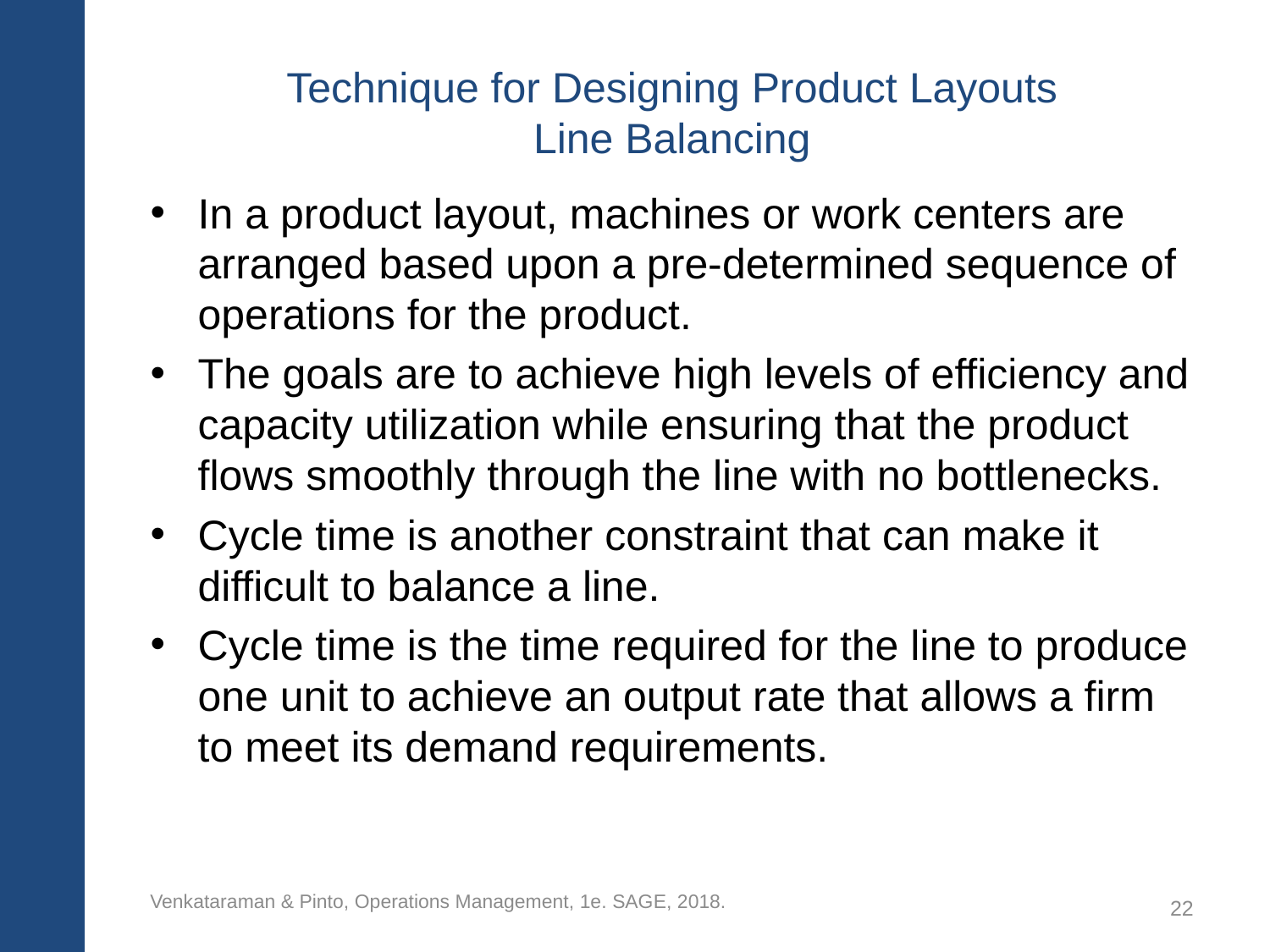

# Technique for Designing Product Layouts Line Balancing
In a product layout, machines or work centers are arranged based upon a pre-determined sequence of operations for the product.
The goals are to achieve high levels of efficiency and capacity utilization while ensuring that the product flows smoothly through the line with no bottlenecks.
Cycle time is another constraint that can make it difficult to balance a line.
Cycle time is the time required for the line to produce one unit to achieve an output rate that allows a firm to meet its demand requirements.
Venkataraman & Pinto, Operations Management, 1e. SAGE, 2018.
22